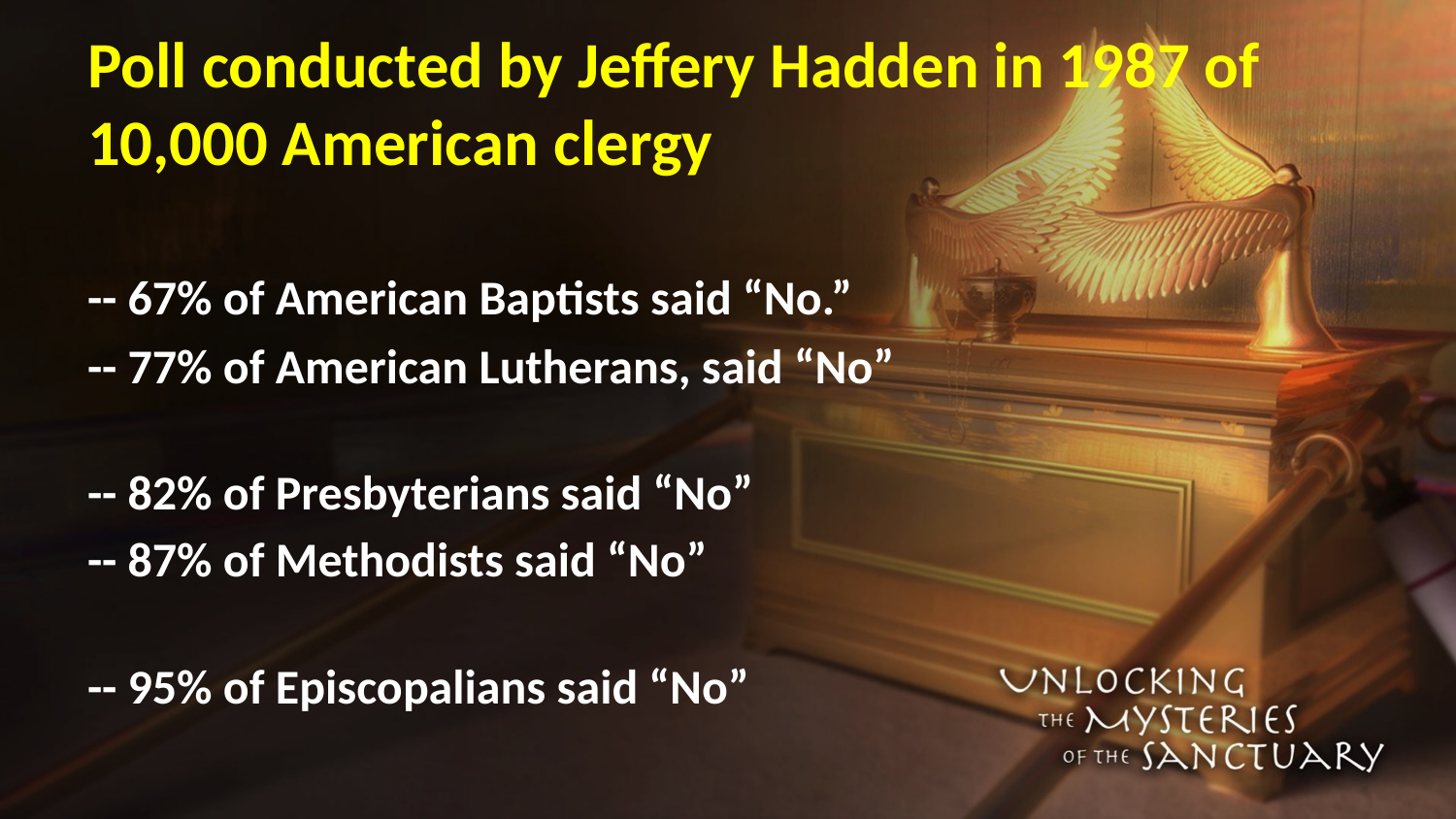

# Poll conducted by Jeffery Hadden in 1987 of 10,000 American clergy

-- 67% of American Baptists said “No.”
-- 77% of American Lutherans, said “No”
-- 82% of Presbyterians said “No”
-- 87% of Methodists said “No”
-- 95% of Episcopalians said “No”